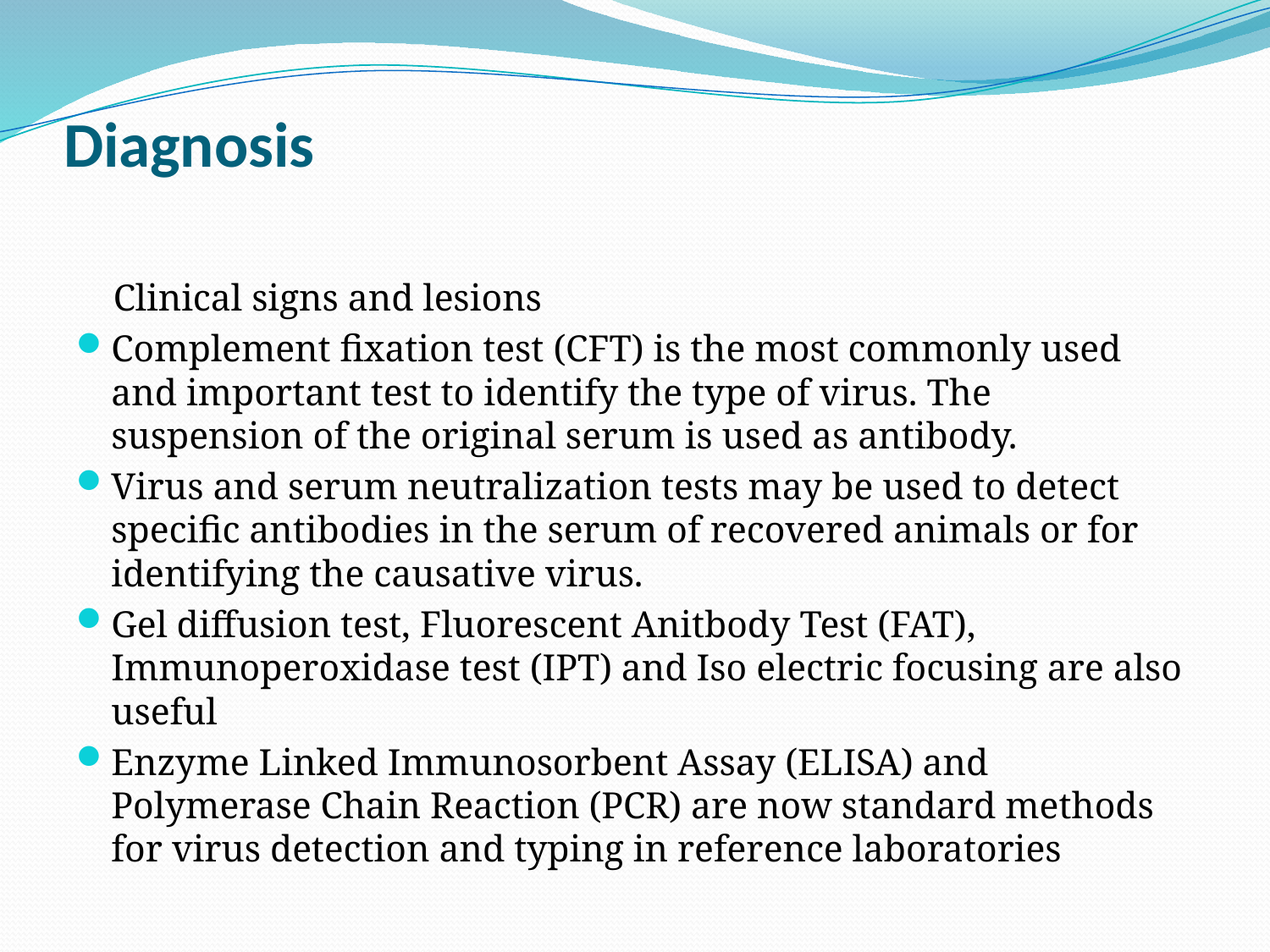

# Diagnosis
    Clinical signs and lesions
Complement fixation test (CFT) is the most commonly used and important test to identify the type of virus. The suspension of the original serum is used as antibody.
Virus and serum neutralization tests may be used to detect specific antibodies in the serum of recovered animals or for identifying the causative virus.
Gel diffusion test, Fluorescent Anitbody Test (FAT), Immunoperoxidase test (IPT) and Iso electric focusing are also useful
Enzyme Linked Immunosorbent Assay (ELISA) and Polymerase Chain Reaction (PCR) are now standard methods for virus detection and typing in reference laboratories